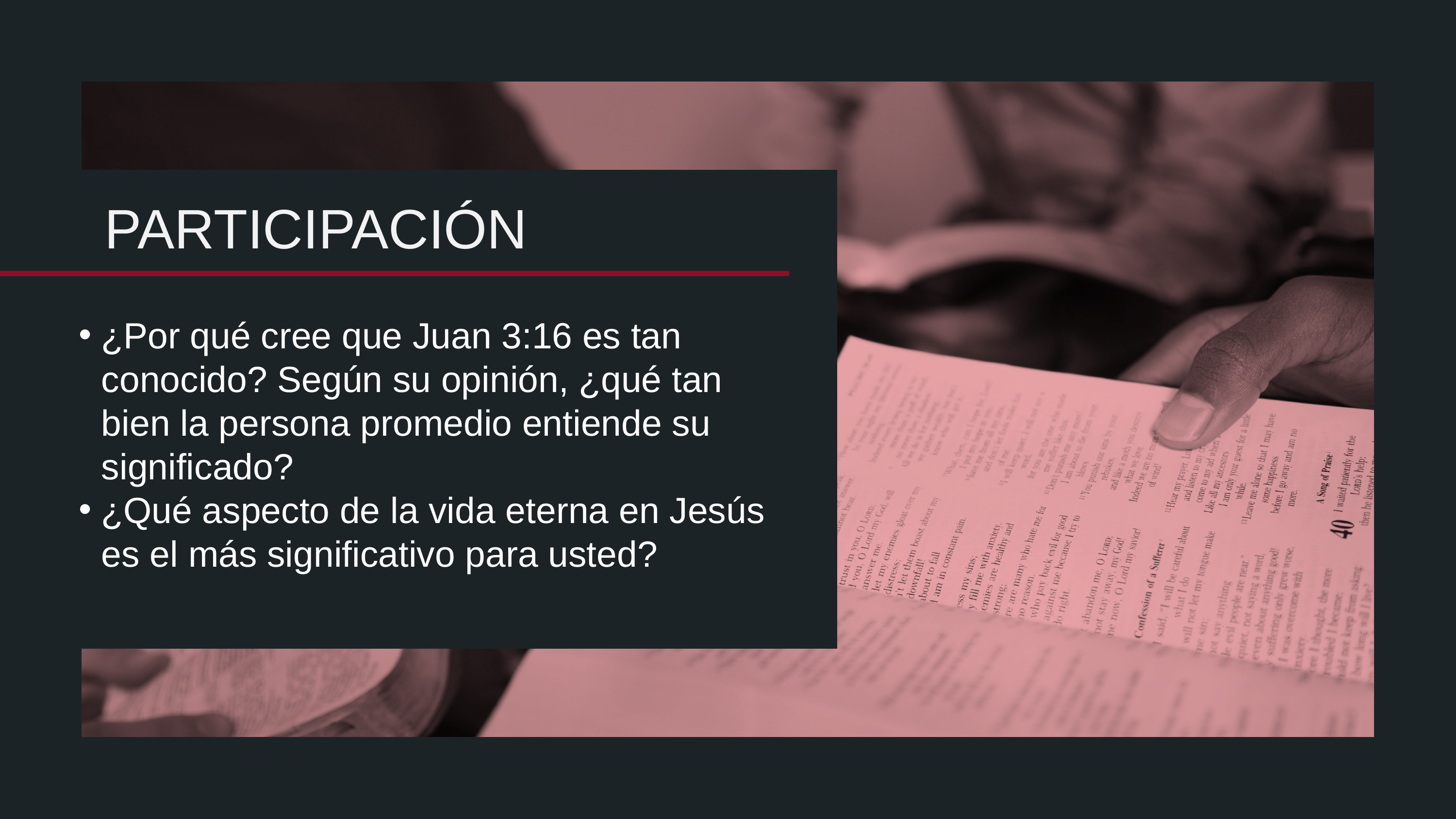

¿Por qué cree que Juan 3:16 es tan conocido? Según su opinión, ¿qué tan bien la persona promedio entiende su significado?
¿Qué aspecto de la vida eterna en Jesús es el más significativo para usted?